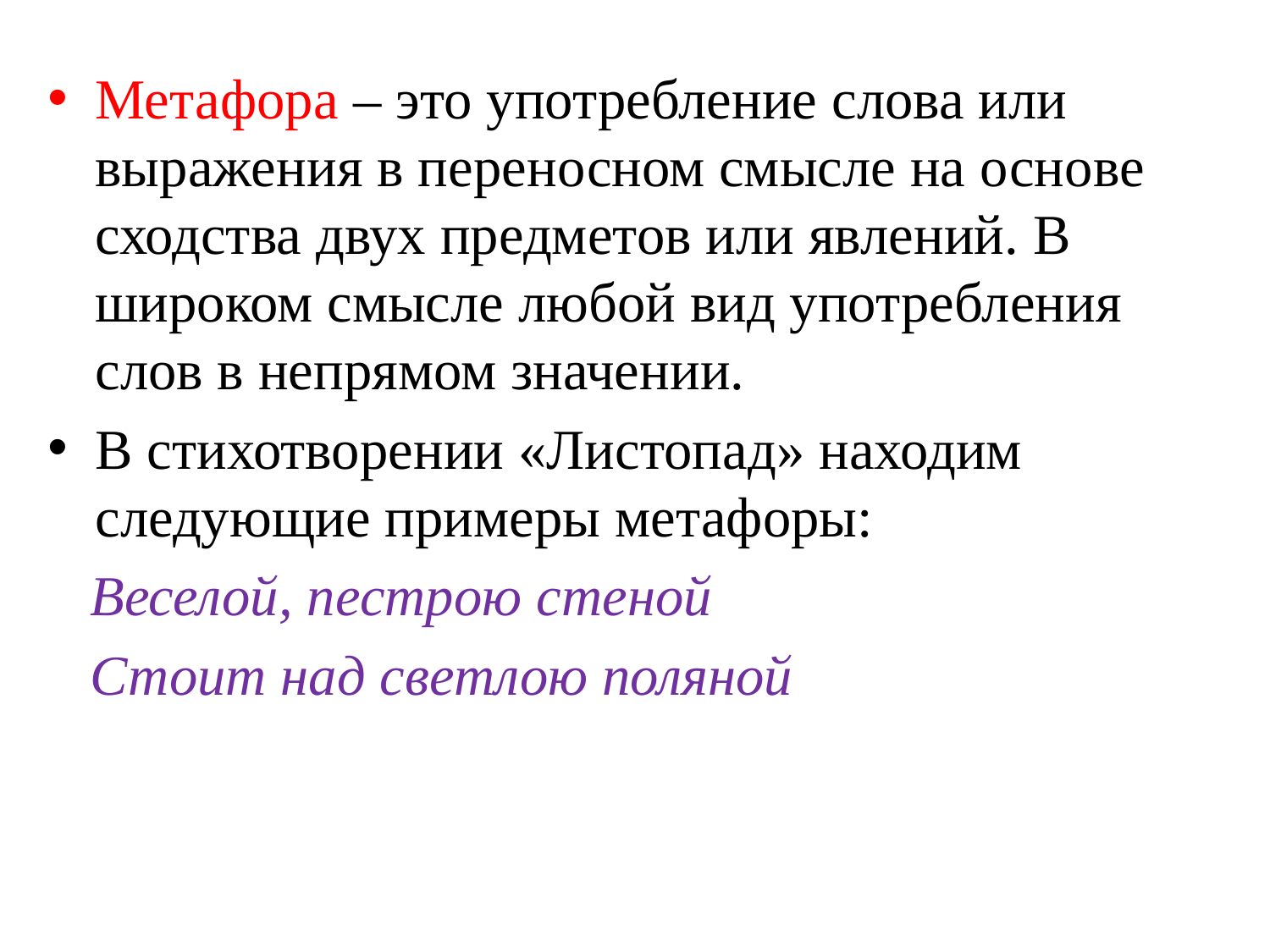

Метафора – это употребление слова или выражения в переносном смысле на основе сходства двух предметов или явлений. В широком смысле любой вид употребления слов в непрямом значении.
В стихотворении «Листопад» находим следующие примеры метафоры:
   Веселой, пестрою стеной
   Стоит над светлою поляной